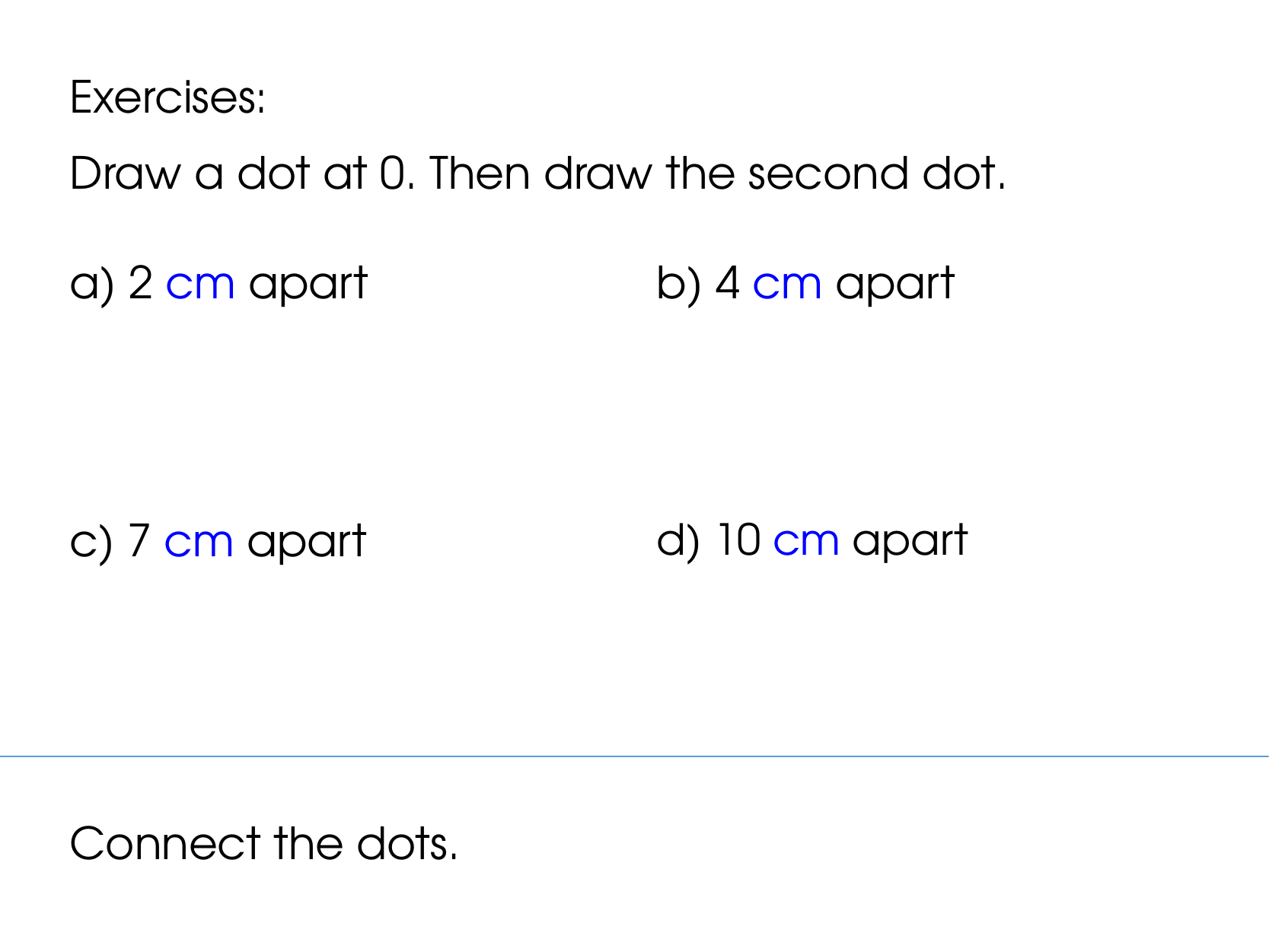

Exercises:
Draw a dot at 0. Then draw the second dot.
a) 2 cm apart
b) 4 cm apart
c) 7 cm apart
d) 10 cm apart
Connect the dots.